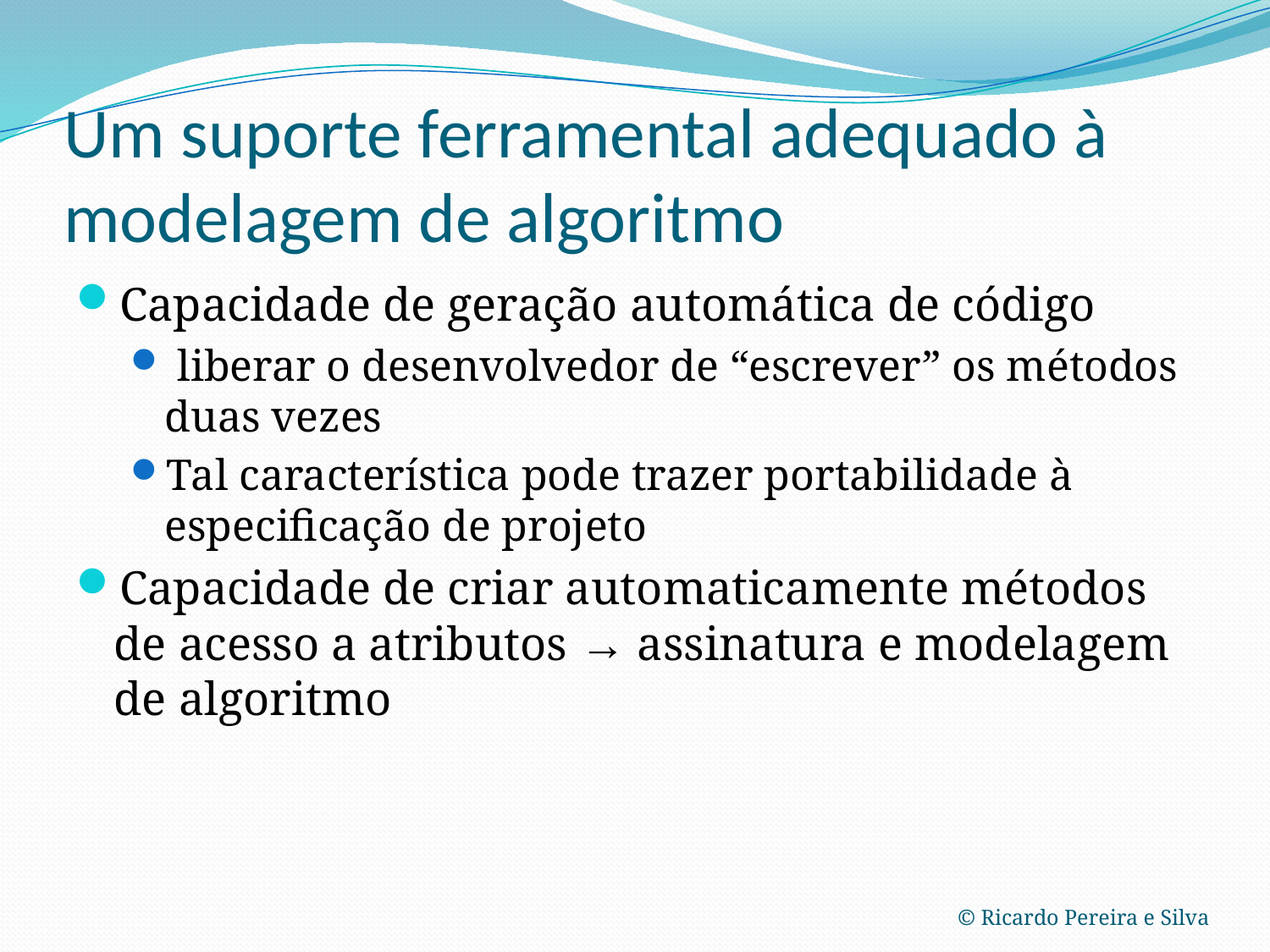

# Um suporte ferramental adequado à modelagem de algoritmo
Capacidade de geração automática de código
 liberar o desenvolvedor de “escrever” os métodos duas vezes
Tal característica pode trazer portabilidade à especificação de projeto
Capacidade de criar automaticamente métodos de acesso a atributos → assinatura e modelagem de algoritmo

© Ricardo Pereira e Silva